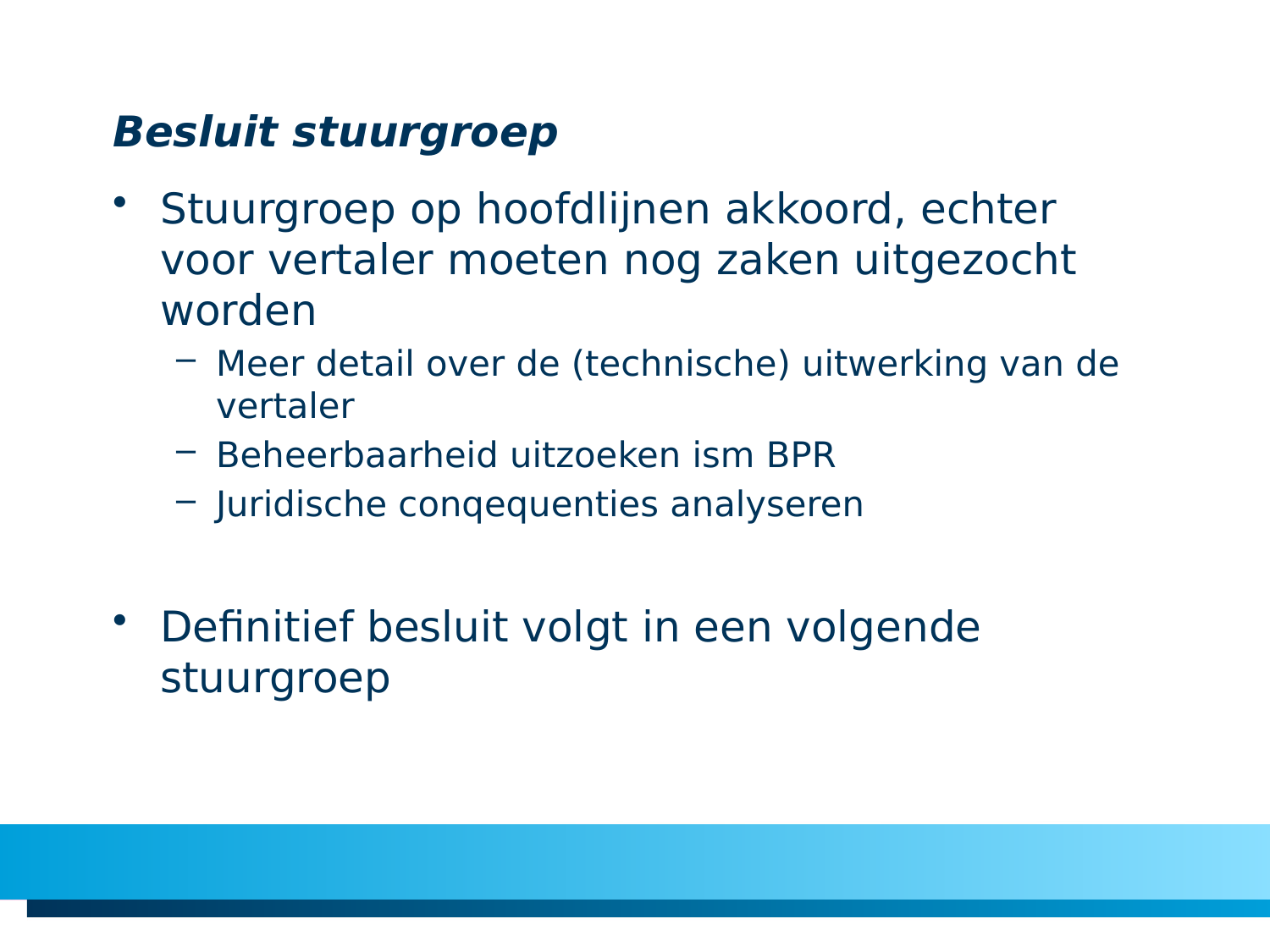

# Besluit stuurgroep
Stuurgroep op hoofdlijnen akkoord, echter voor vertaler moeten nog zaken uitgezocht worden
Meer detail over de (technische) uitwerking van de vertaler
Beheerbaarheid uitzoeken ism BPR
Juridische conqequenties analyseren

Definitief besluit volgt in een volgende stuurgroep